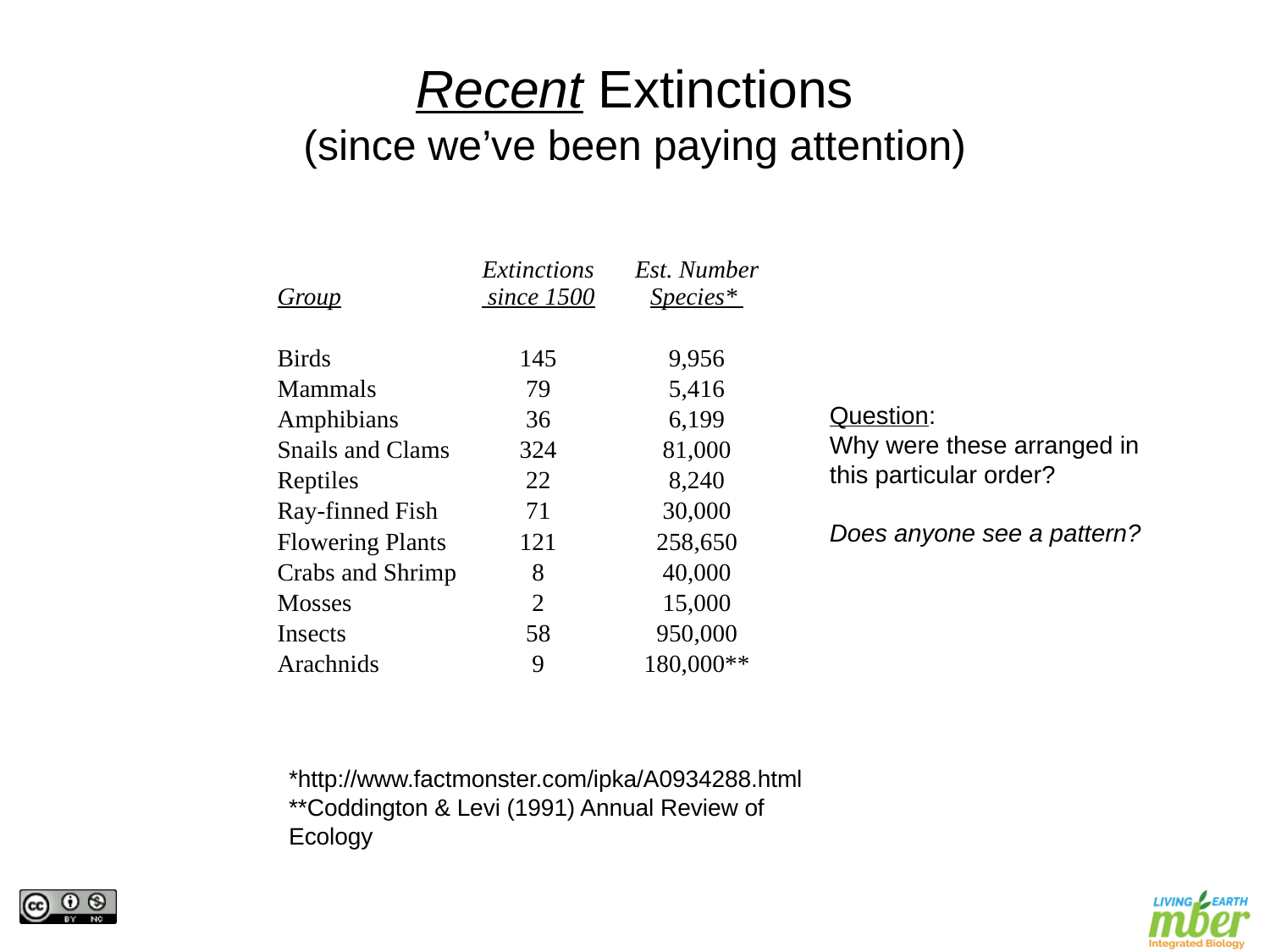

Recent Extinctions
(since we’ve been paying attention)
| Group | Extinctions since 1500 | Est. Number Species\* |
| --- | --- | --- |
|  |  |  |
| Birds | 145 | 9,956 |
| Mammals | 79 | 5,416 |
| Amphibians | 36 | 6,199 |
| Snails and Clams | 324 | 81,000 |
| Reptiles | 22 | 8,240 |
| Ray-finned Fish | 71 | 30,000 |
| Flowering Plants | 121 | 258,650 |
| Crabs and Shrimp | 8 | 40,000 |
| Mosses | 2 | 15,000 |
| Insects | 58 | 950,000 |
| Arachnids | 9 | 180,000\*\* |
Question:
Why were these arranged in this particular order?

Does anyone see a pattern?
*http://www.factmonster.com/ipka/A0934288.html
**Coddington & Levi (1991) Annual Review of Ecology